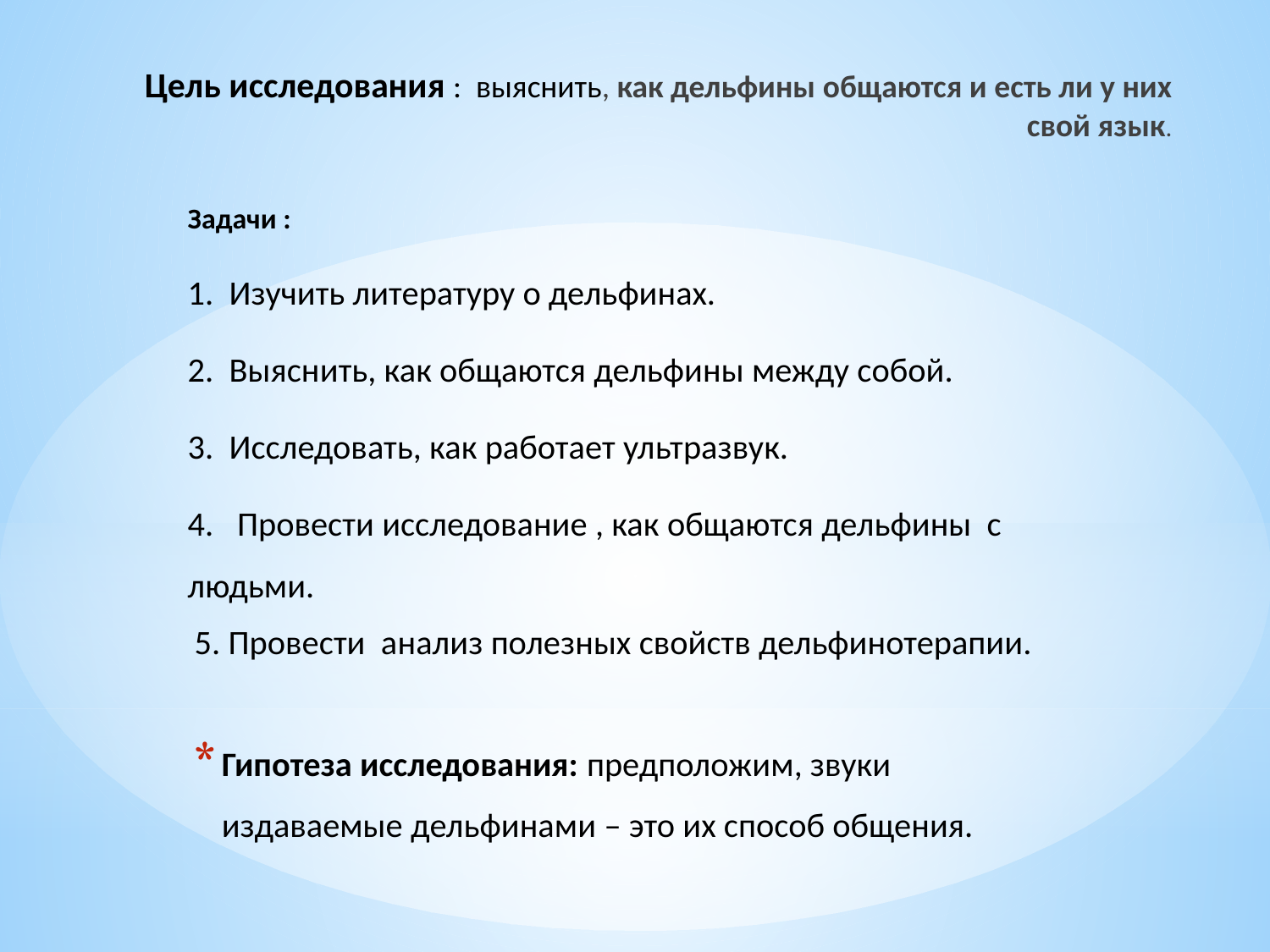

# Цель исследования :  выяснить, как дельфины общаются и есть ли у них свой язык.
Задачи :
1.  Изучить литературу о дельфинах.
2.  Выяснить, как общаются дельфины между собой.
3.  Исследовать, как работает ультразвук.
4.   Провести исследование , как общаются дельфины  с людьми.
5. Провести  анализ полезных свойств дельфинотерапии.

Гипотеза исследования: предположим, звуки издаваемые дельфинами – это их способ общения.